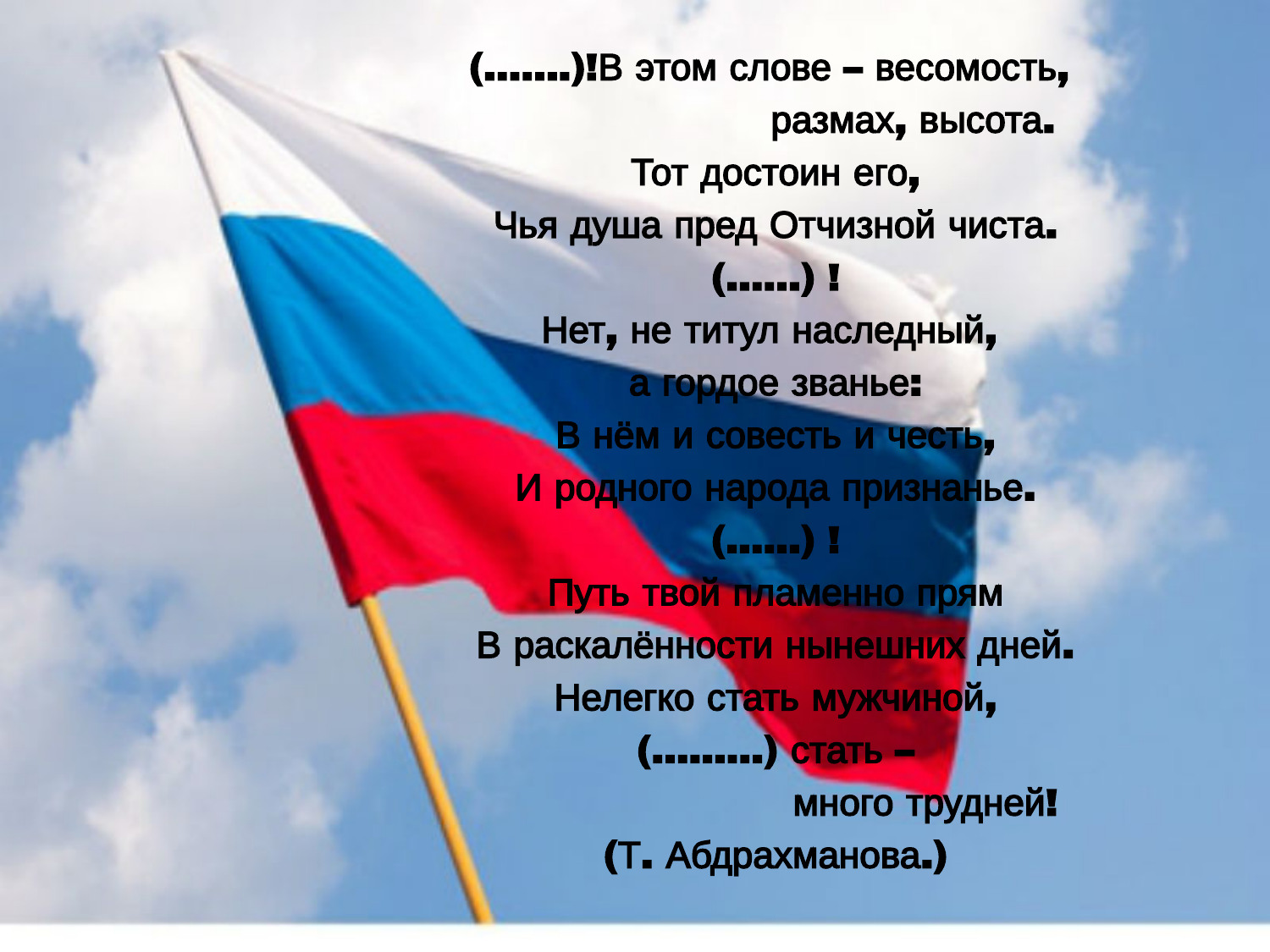

(…….)!В этом слове – весомость,
                      размах, высота.
Тот достоин его,
Чья душа пред Отчизной чиста.
(……) !
Нет, не титул наследный,
а гордое званье:
В нём и совесть и честь,
И родного народа признанье.
(……) !
Путь твой пламенно прям
В раскалённости нынешних дней.
Нелегко стать мужчиной,
(………) стать –
                        много трудней!
(Т. Абдрахманова.)